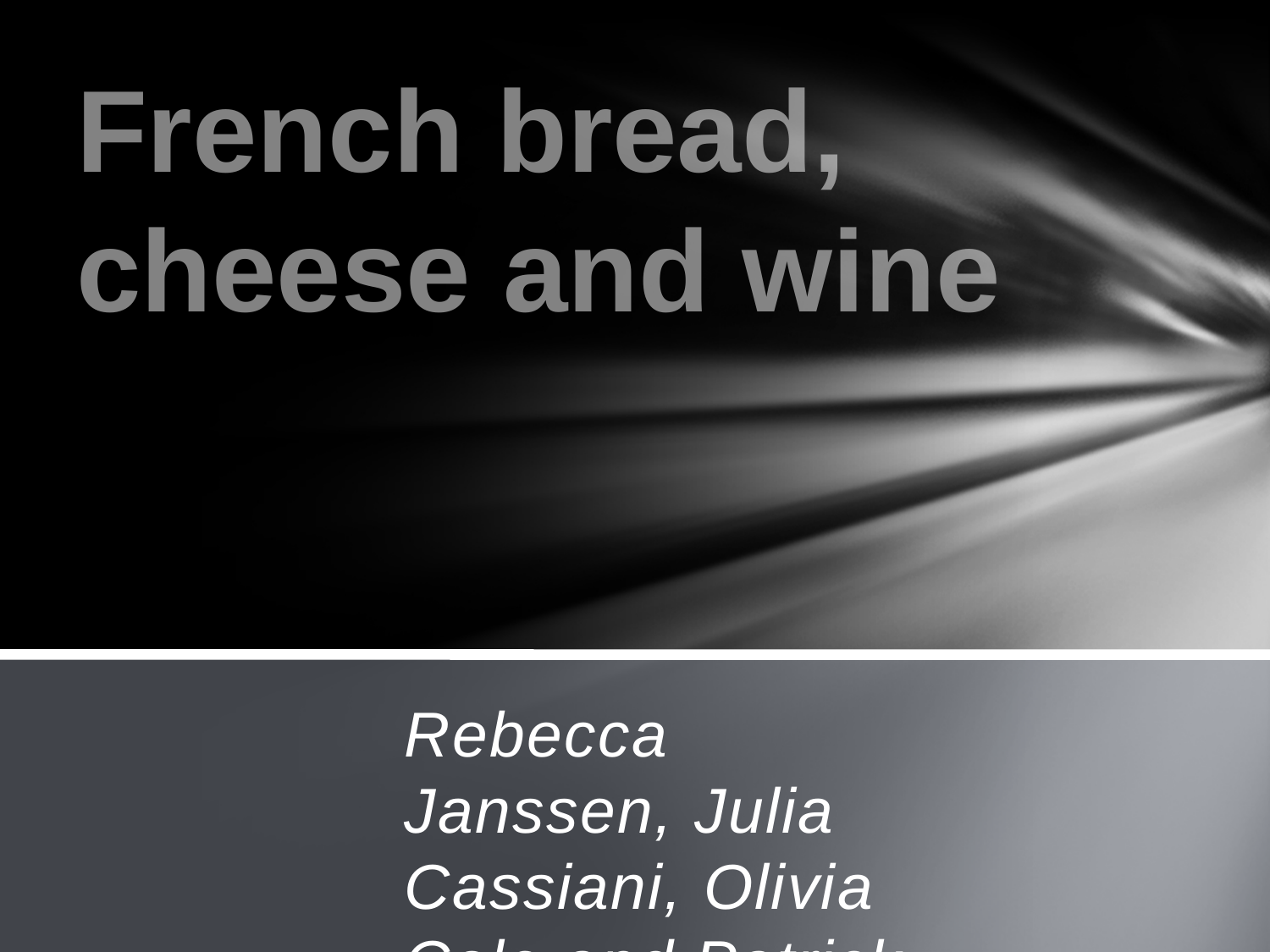

# French bread, cheese and wine
Rebecca Janssen, Julia Cassiani, Olivia Cole and Patrick Zoerb